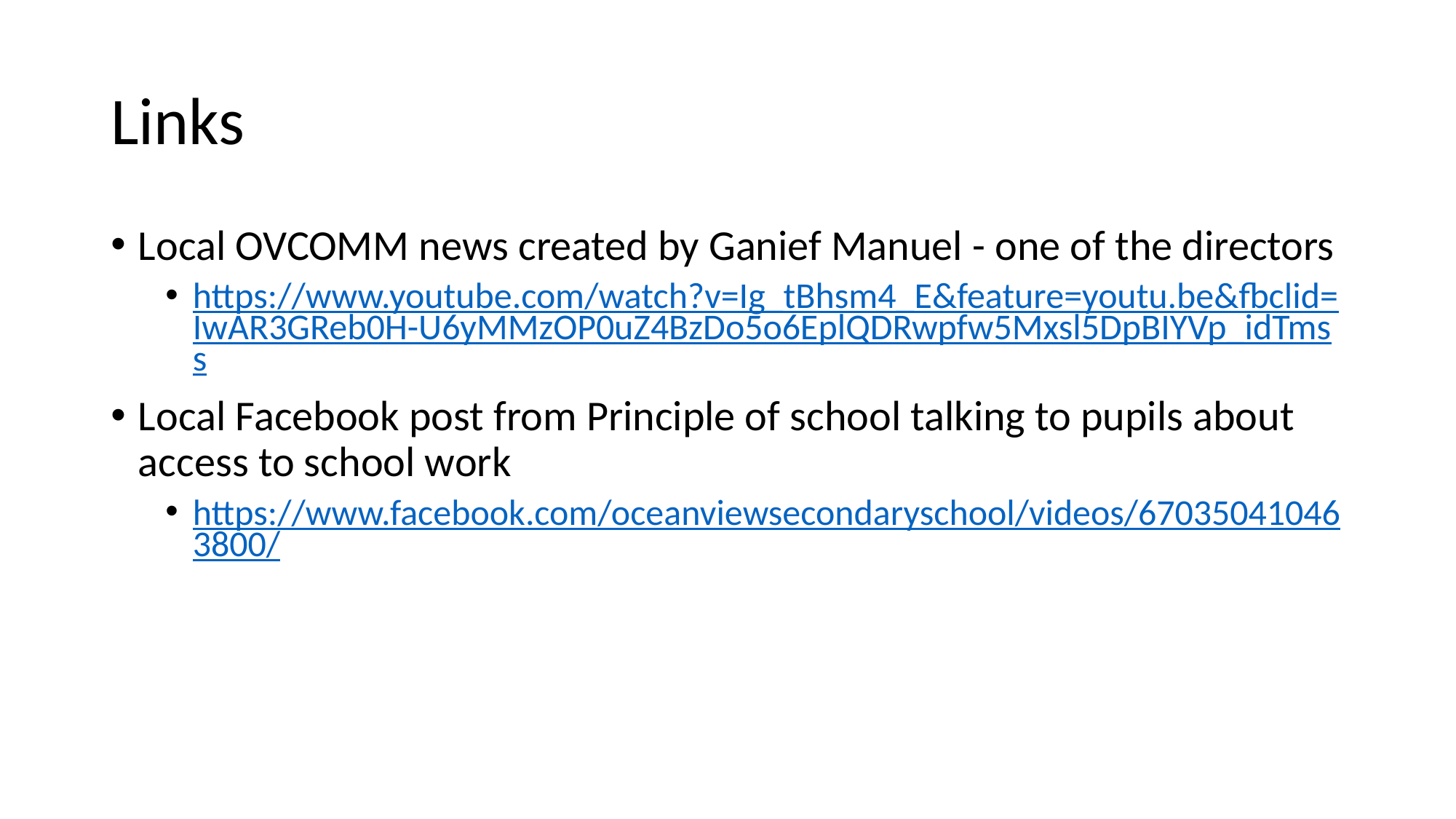

# Links
Local OVCOMM news created by Ganief Manuel - one of the directors
https://www.youtube.com/watch?v=Ig_tBhsm4_E&feature=youtu.be&fbclid=IwAR3GReb0H-U6yMMzOP0uZ4BzDo5o6EplQDRwpfw5Mxsl5DpBIYVp_idTmss
Local Facebook post from Principle of school talking to pupils about access to school work
https://www.facebook.com/oceanviewsecondaryschool/videos/670350410463800/